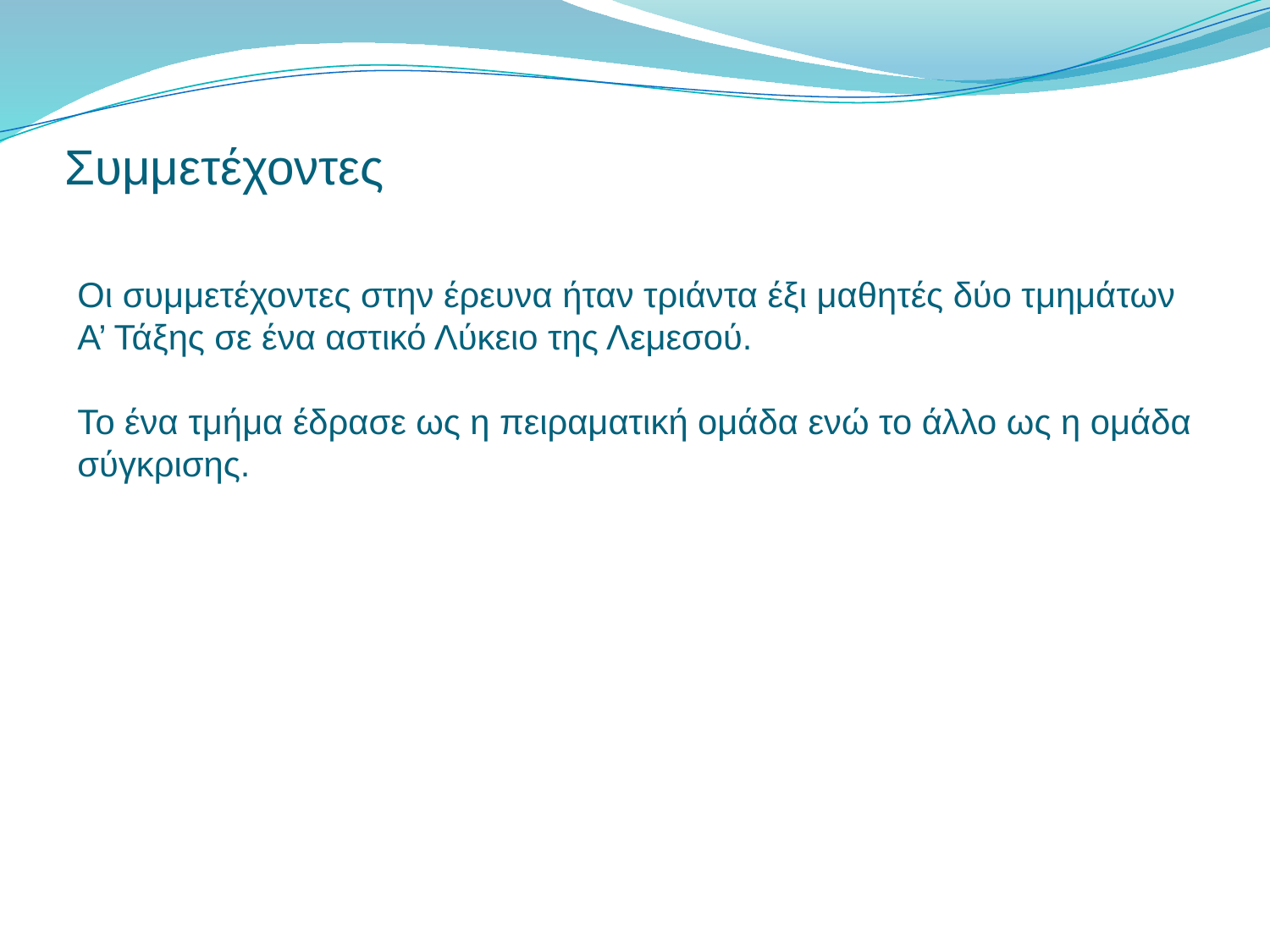

# Συμμετέχοντες
Οι συμμετέχοντες στην έρευνα ήταν τριάντα έξι μαθητές δύο τμημάτων Α’ Τάξης σε ένα αστικό Λύκειο της Λεμεσού.

Το ένα τμήμα έδρασε ως η πειραματική ομάδα ενώ το άλλο ως η ομάδα σύγκρισης.